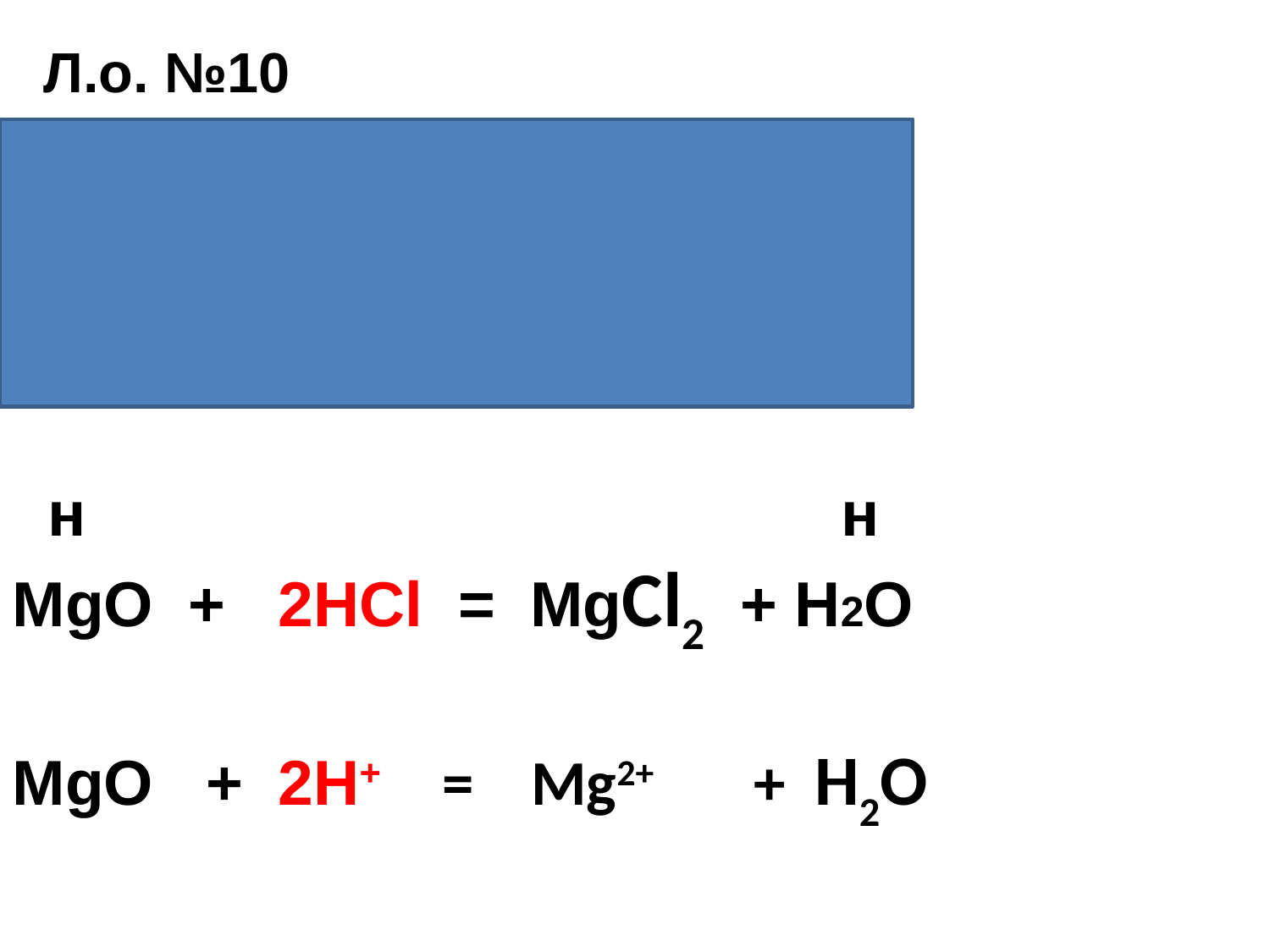

Л.о. №10
   н                                             н
MgO  +   H2SO4  =  MgSO4  + H2O

MgO   +  2H+         =    Mg2+       +  H2O

  н                                           н
MgO  +   2HCl  =  MgCl2  + H2O

MgO   +  2H+      =    Mg2+       +  H2O